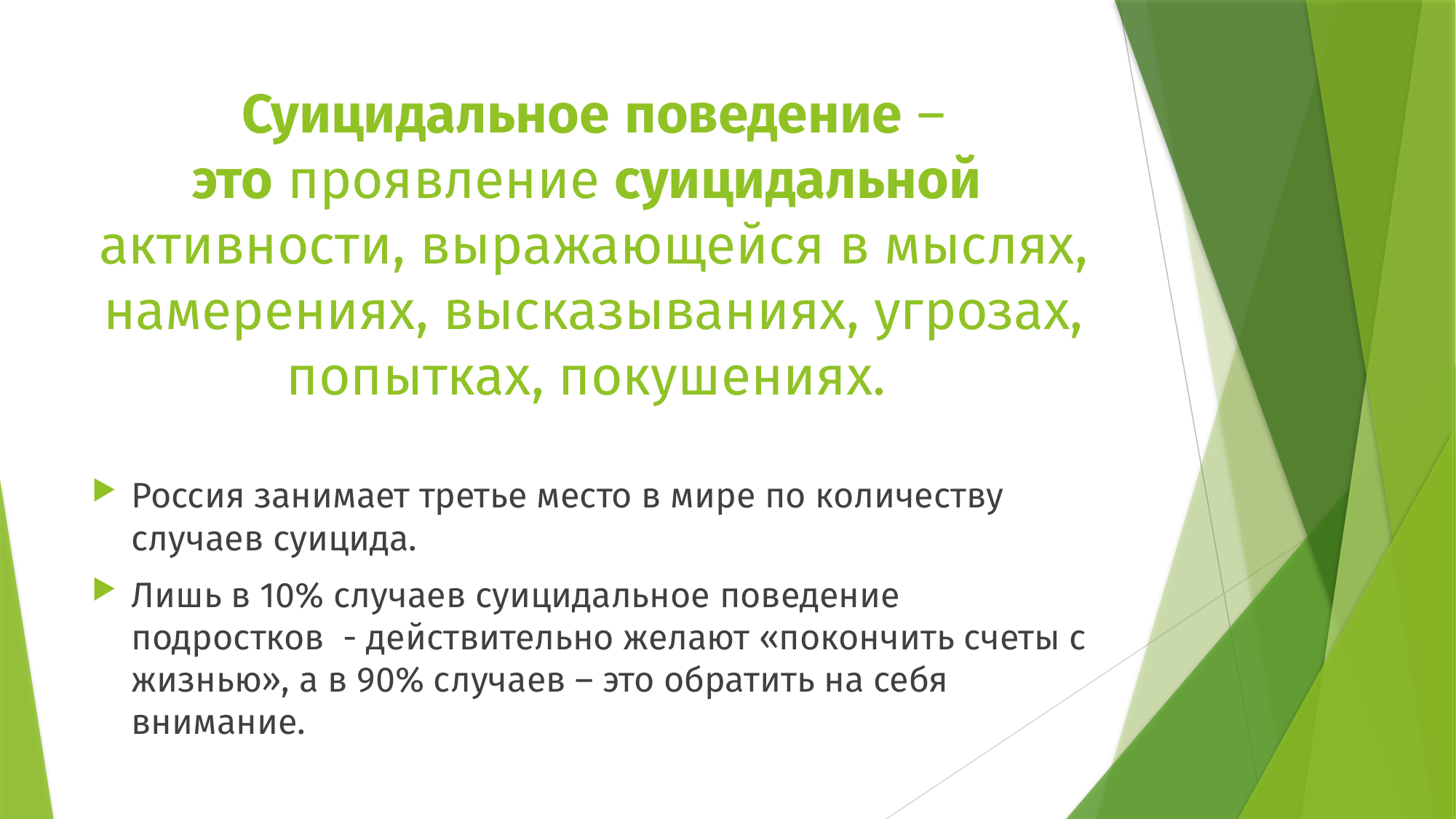

# Суицидальное поведение –это проявление суицидальной  активности, выражающейся в мыслях, намерениях, высказываниях, угрозах, попытках, покушениях.
Россия занимает третье место в мире по количеству случаев суицида.
Лишь в 10% случаев суицидальное поведение подростков  - действительно желают «покончить счеты с жизнью», а в 90% случаев – это обратить на себя внимание.